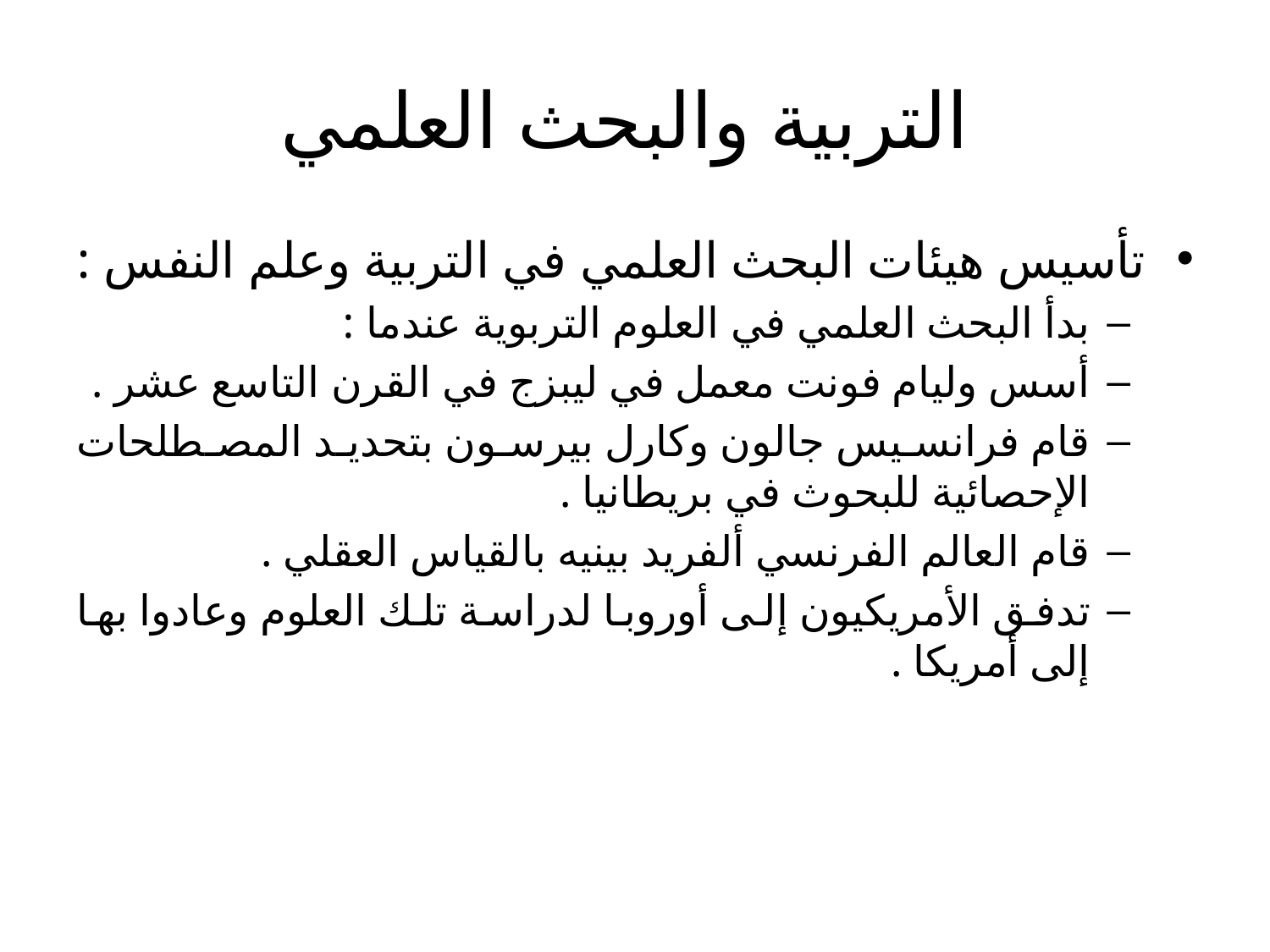

# التربية والبحث العلمي
تأسيس هيئات البحث العلمي في التربية وعلم النفس :
بدأ البحث العلمي في العلوم التربوية عندما :
أسس وليام فونت معمل في ليبزج في القرن التاسع عشر .
قام فرانسيس جالون وكارل بيرسون بتحديد المصطلحات الإحصائية للبحوث في بريطانيا .
قام العالم الفرنسي ألفريد بينيه بالقياس العقلي .
تدفق الأمريكيون إلى أوروبا لدراسة تلك العلوم وعادوا بها إلى أمريكا .